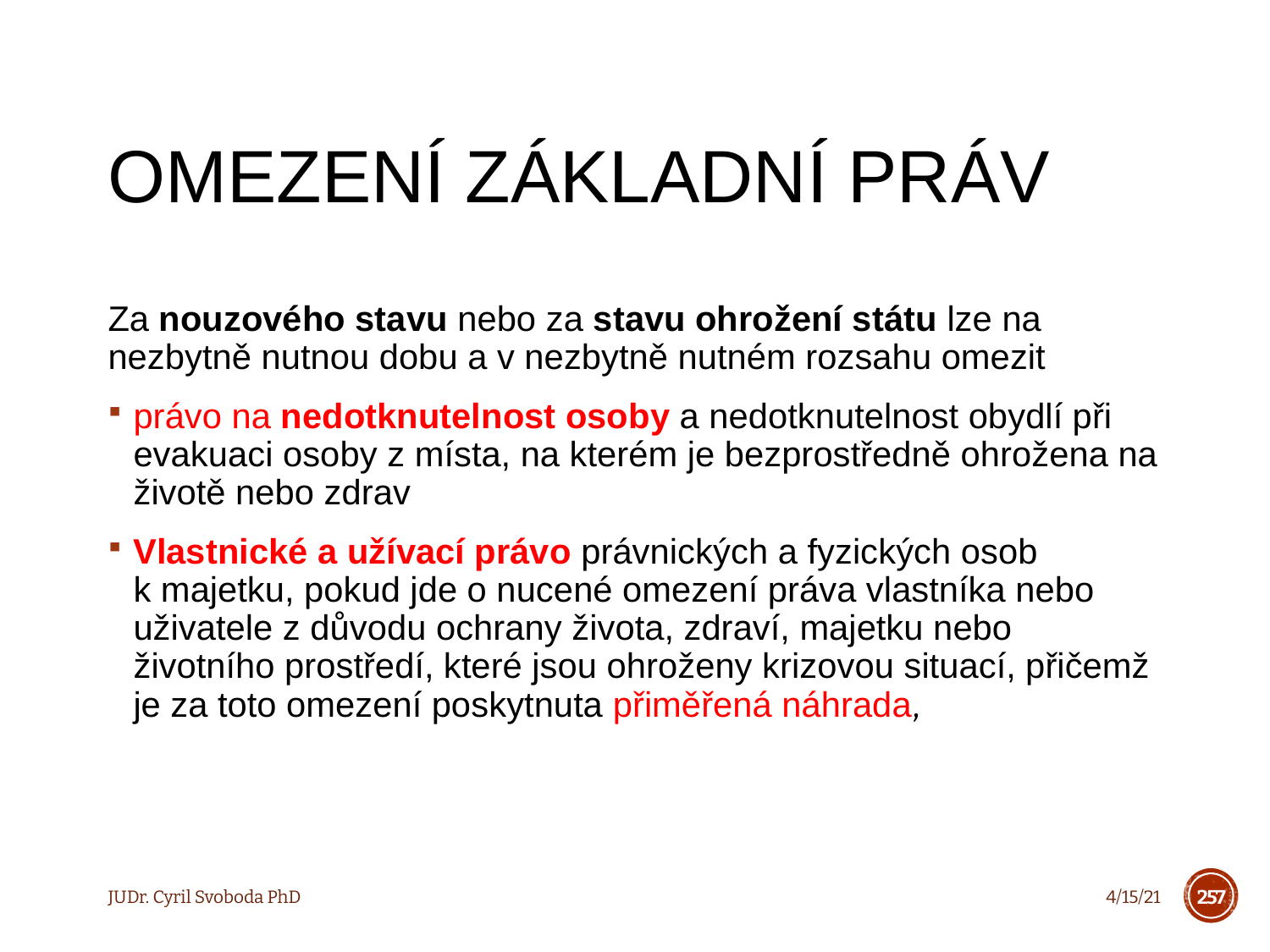

# Omezení základní práv
Za nouzového stavu nebo za stavu ohrožení státu lze na nezbytně nutnou dobu a v nezbytně nutném rozsahu omezit
právo na nedotknutelnost osoby a nedotknutelnost obydlí při evakuaci osoby z místa, na kterém je bezprostředně ohrožena na životě nebo zdrav
Vlastnické a užívací právo právnických a fyzických osob k majetku, pokud jde o nucené omezení práva vlastníka nebo uživatele z důvodu ochrany života, zdraví, majetku nebo životního prostředí, které jsou ohroženy krizovou situací, přičemž je za toto omezení poskytnuta přiměřená náhrada,
JUDr. Cyril Svoboda PhD
4/15/21
257